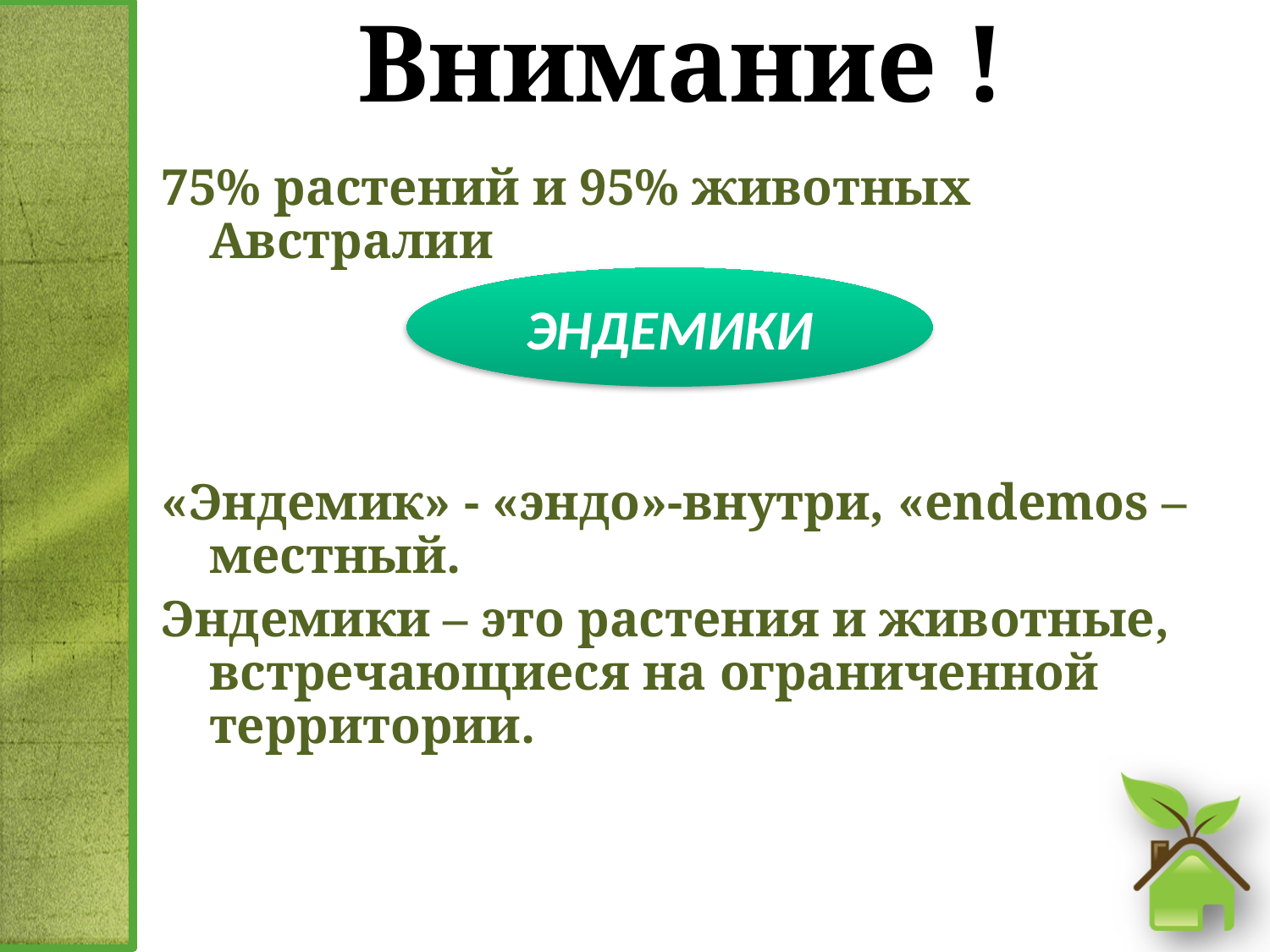

# Внимание !
75% растений и 95% животных Австралии

«Эндемик» - «эндо»-внутри, «endemos – местный.
Эндемики – это растения и животные, встречающиеся на ограниченной территории.

ЭНДЕМИКИ